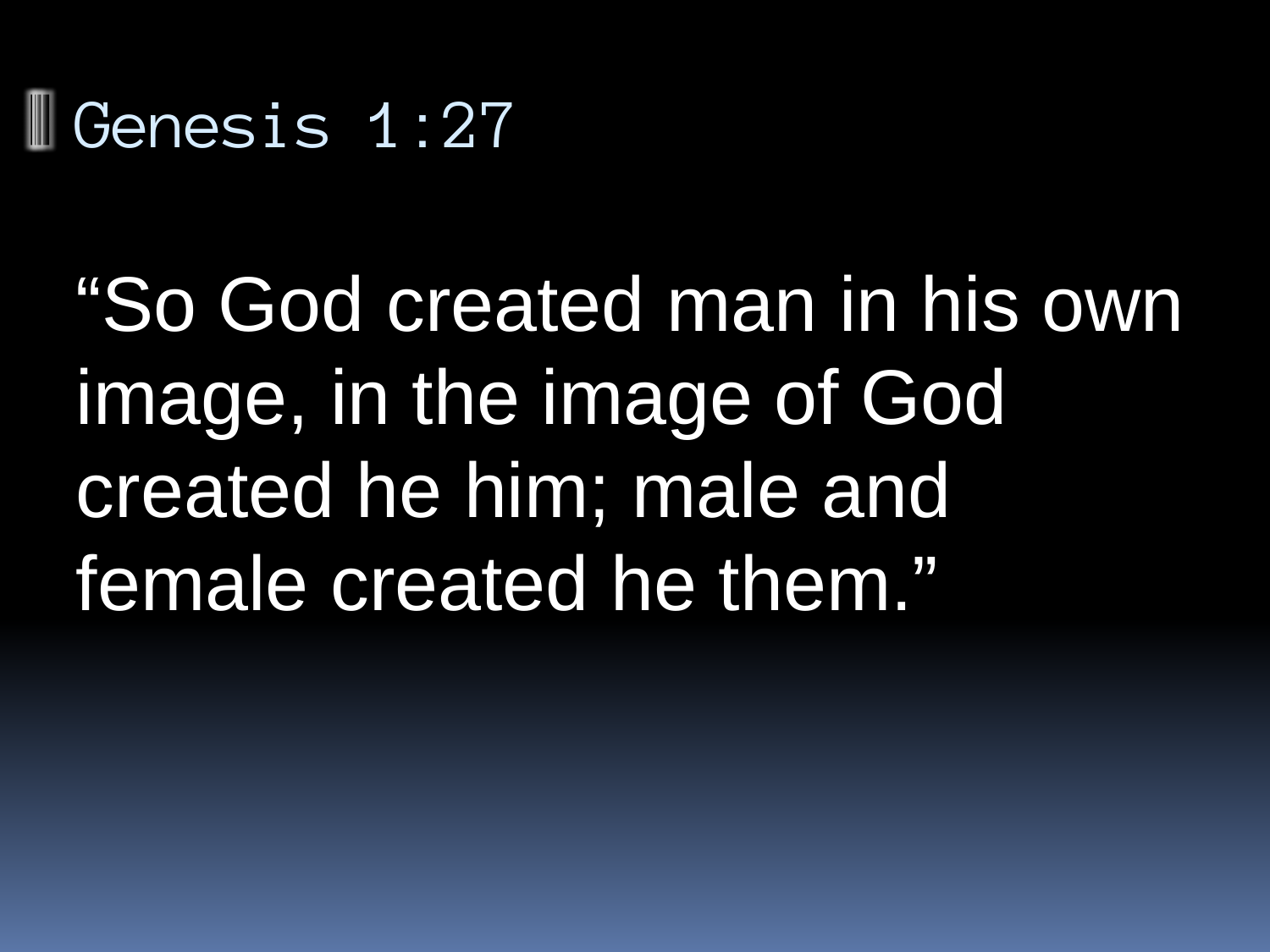

# Genesis 1:27
“So God created man in his own image, in the image of God created he him; male and female created he them.”